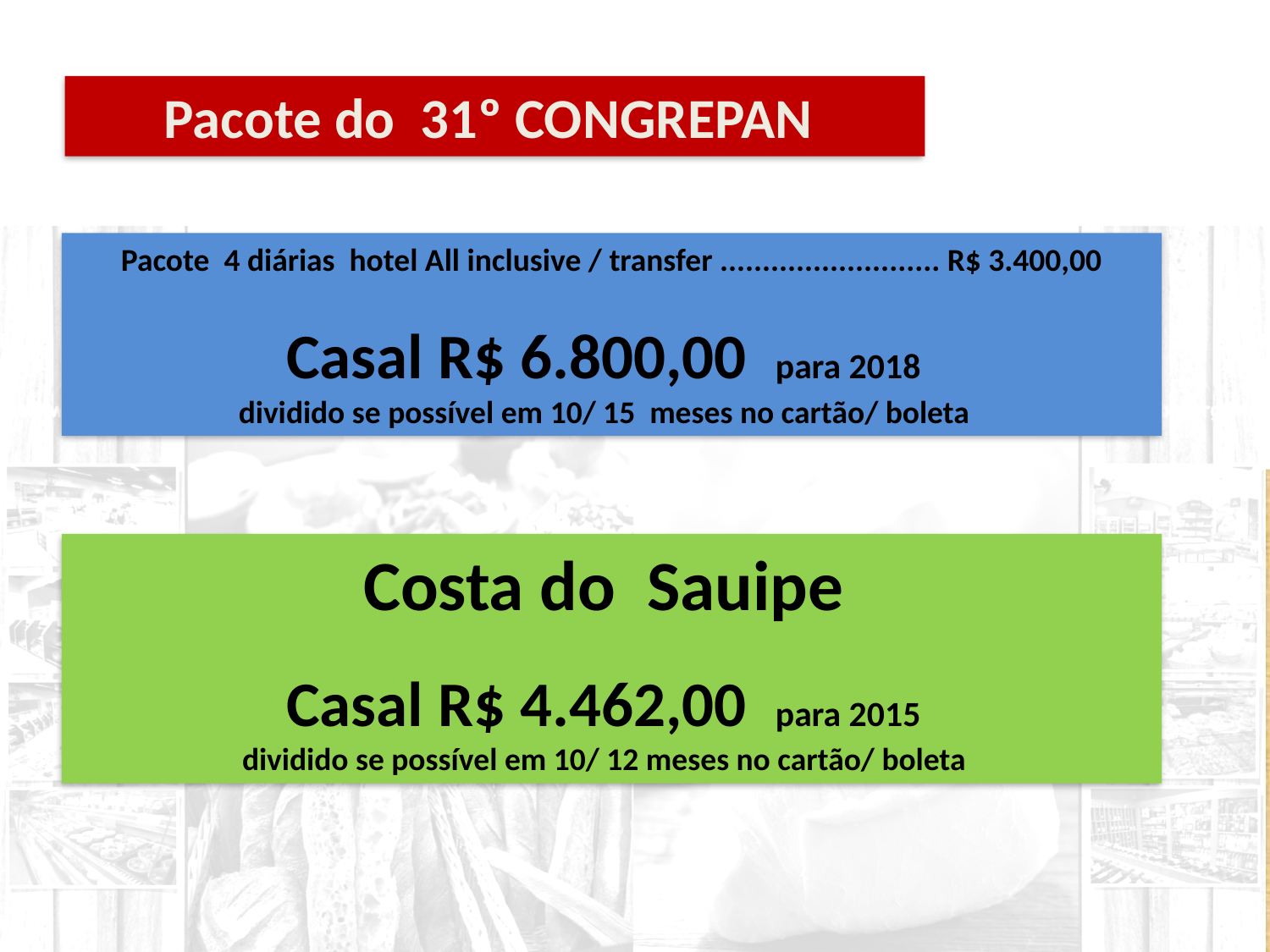

Pacote do  31º CONGREPAN
Pacote  4 diárias  hotel All inclusive / transfer .......................... R$ 3.400,00

Casal R$ 6.800,00  para 2018
dividido se possível em 10/ 15  meses no cartão/ boleta
Costa do  Sauipe

Casal R$ 4.462,00  para 2015
dividido se possível em 10/ 12 meses no cartão/ boleta